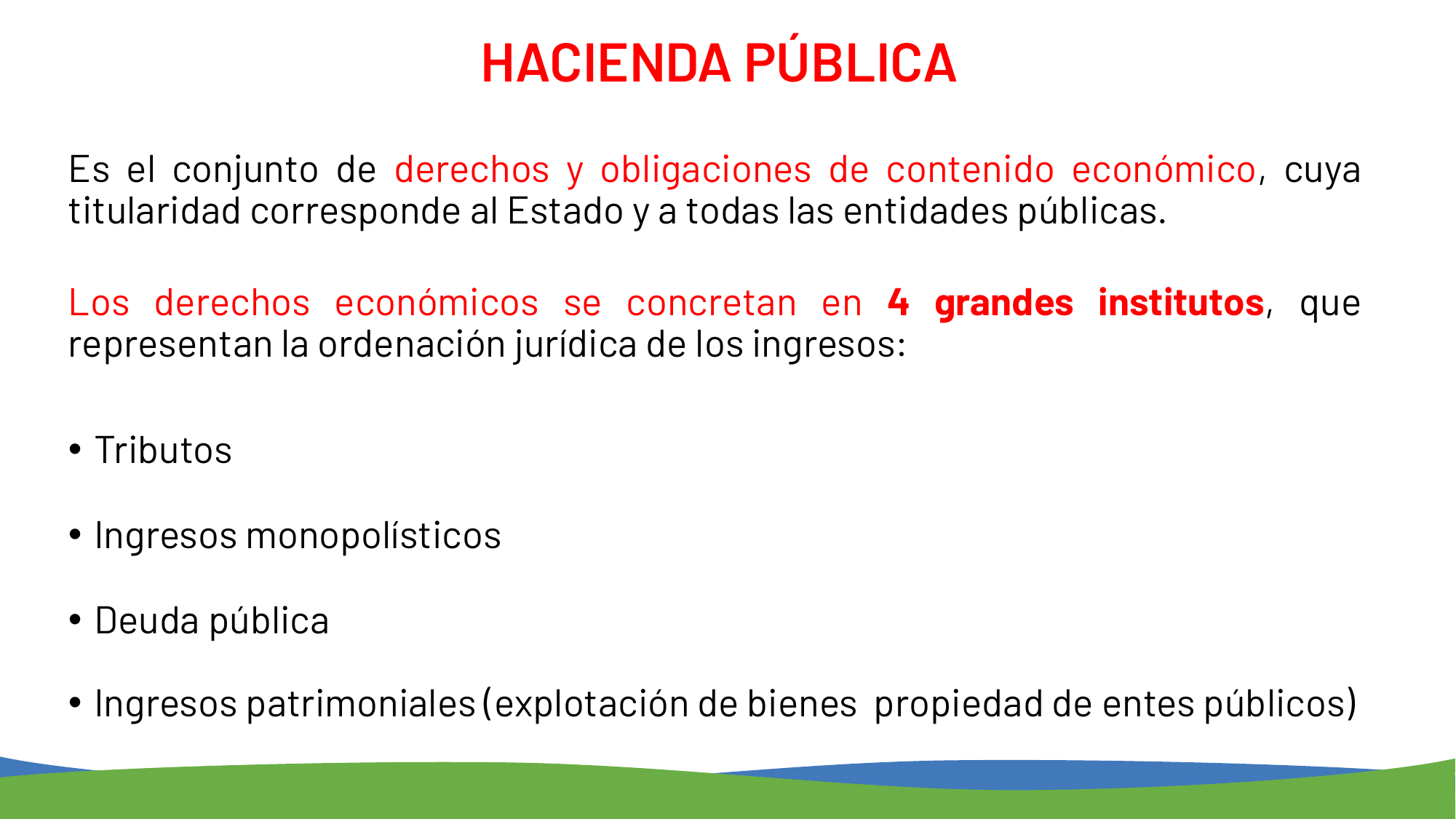

# HACIENDA PÚBLICA
Es el conjunto de derechos y obligaciones de contenido económico, cuya titularidad corresponde al Estado y a todas las entidades públicas.

Los derechos económicos se concretan en 4 grandes institutos, que representan la ordenación jurídica de los ingresos:

Tributos

Ingresos monopolísticos

Deuda pública

Ingresos patrimoniales (explotación de bienes  propiedad de entes públicos)